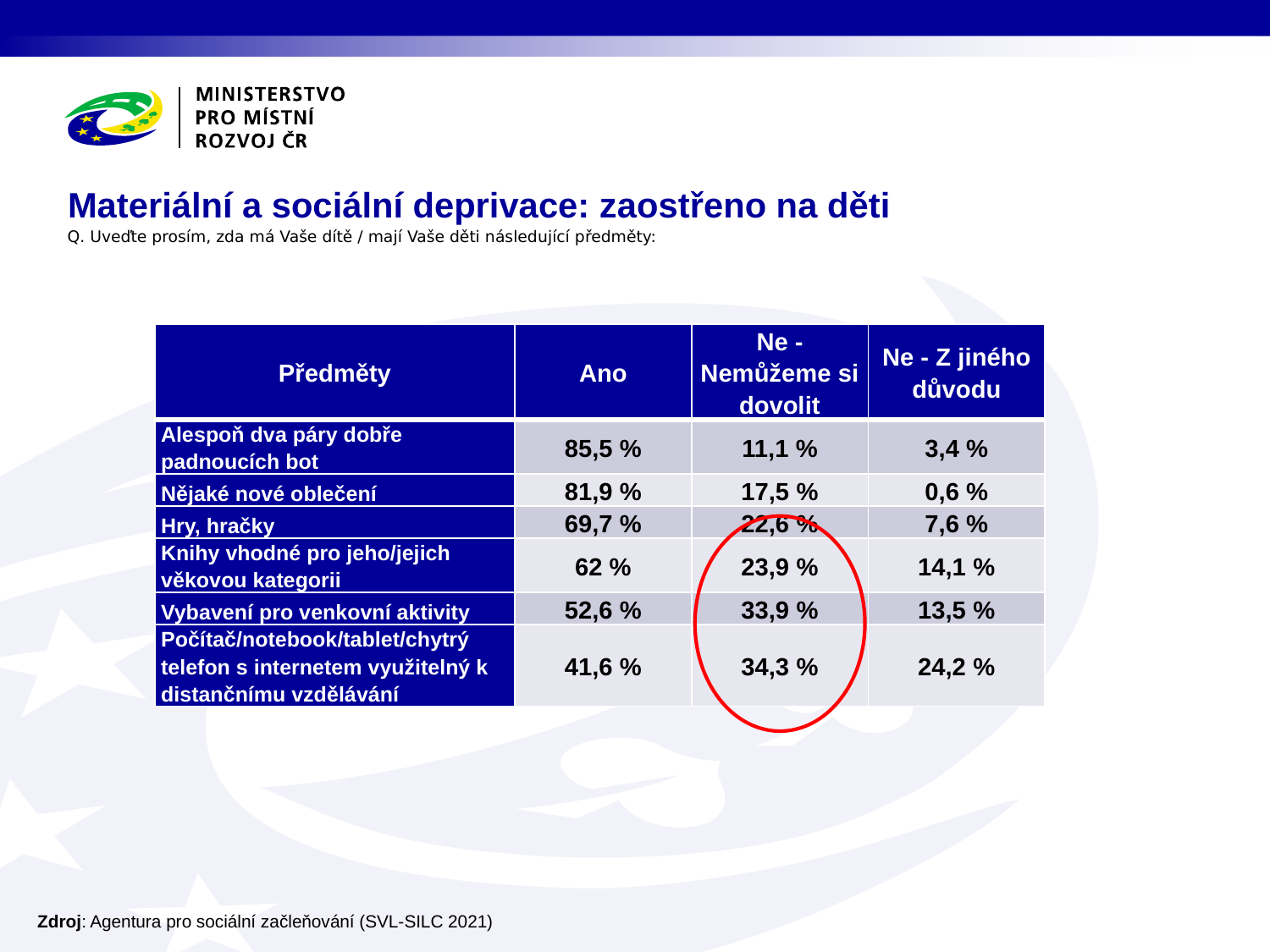

# Materiální a sociální deprivace: zaostřeno na děti
Q. Uveďte prosím, zda má Vaše dítě / mají Vaše děti následující předměty:
| Předměty | Ano | Ne - Nemůžeme si dovolit | Ne - Z jiného důvodu |
| --- | --- | --- | --- |
| Alespoň dva páry dobře padnoucích bot | 85,5 % | 11,1 % | 3,4 % |
| Nějaké nové oblečení | 81,9 % | 17,5 % | 0,6 % |
| Hry, hračky | 69,7 % | 22,6 % | 7,6 % |
| Knihy vhodné pro jeho/jejich věkovou kategorii | 62 % | 23,9 % | 14,1 % |
| Vybavení pro venkovní aktivity | 52,6 % | 33,9 % | 13,5 % |
| Počítač/notebook/tablet/chytrý telefon s internetem využitelný k distančnímu vzdělávání | 41,6 % | 34,3 % | 24,2 % |

Zdroj: Agentura pro sociální začleňování (SVL-SILC 2021)